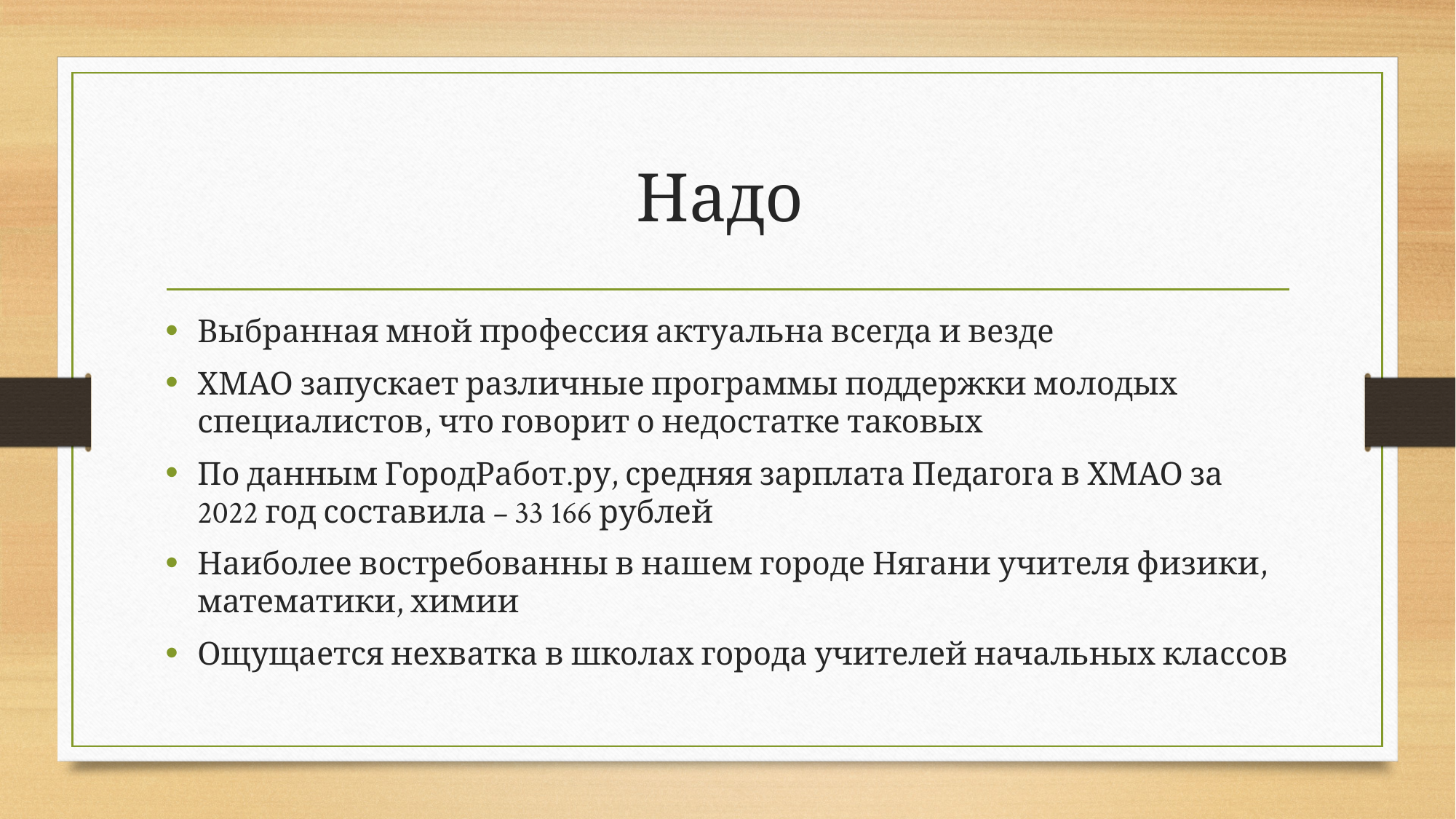

# Надо
Выбранная мной профессия актуальна всегда и везде
ХМАО запускает различные программы поддержки молодых специалистов, что говорит о недостатке таковых
По данным ГородРабот.ру, средняя зарплата Педагога в ХМАО за 2022 год составила ‒ 33 166 рублей
Наиболее востребованны в нашем городе Нягани учителя физики, математики, химии
Ощущается нехватка в школах города учителей начальных классов